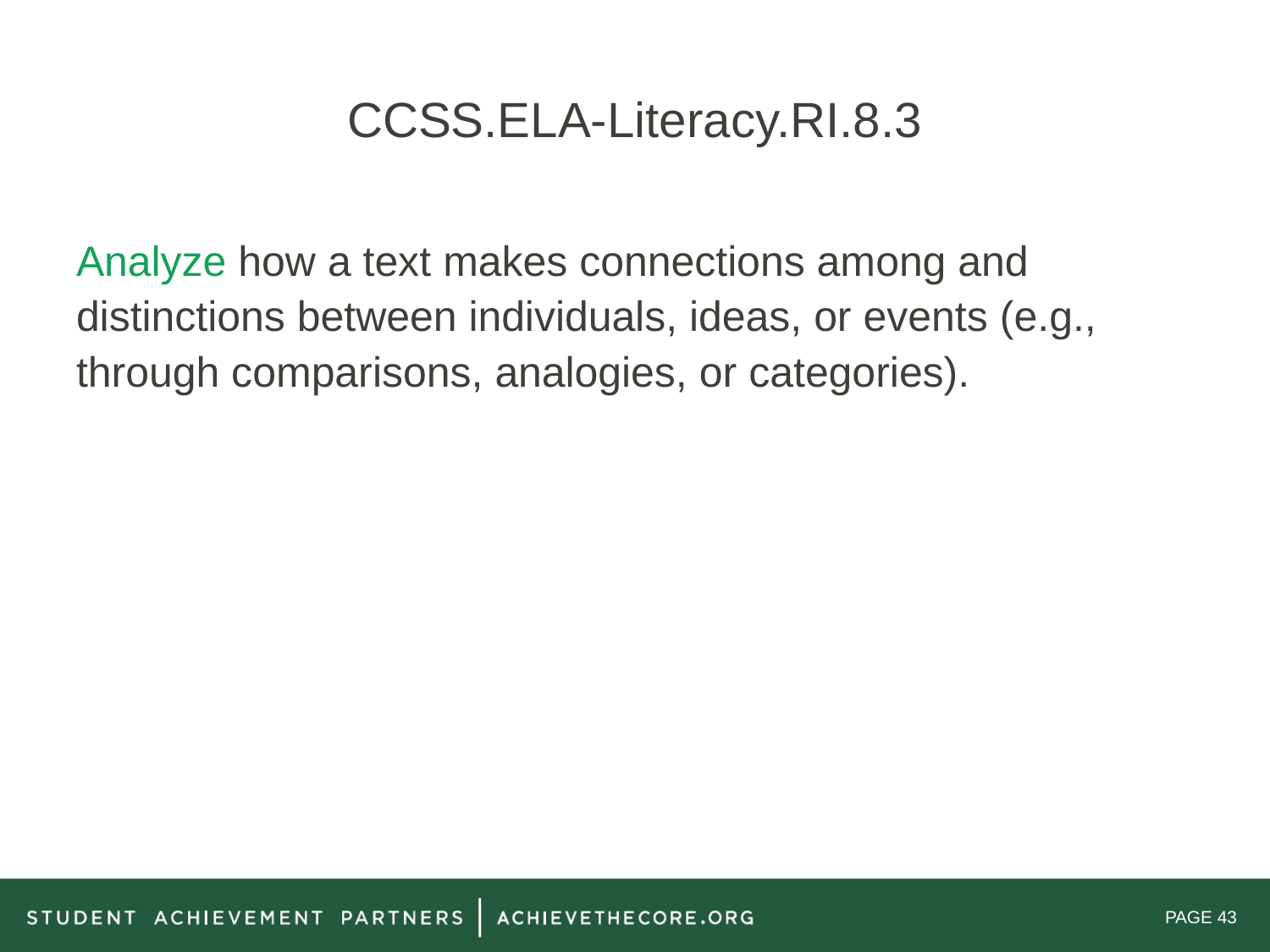

# CCSS.ELA-Literacy.RI.8.3
Analyze how a text makes connections among and distinctions between individuals, ideas, or events (e.g., through comparisons, analogies, or categories).